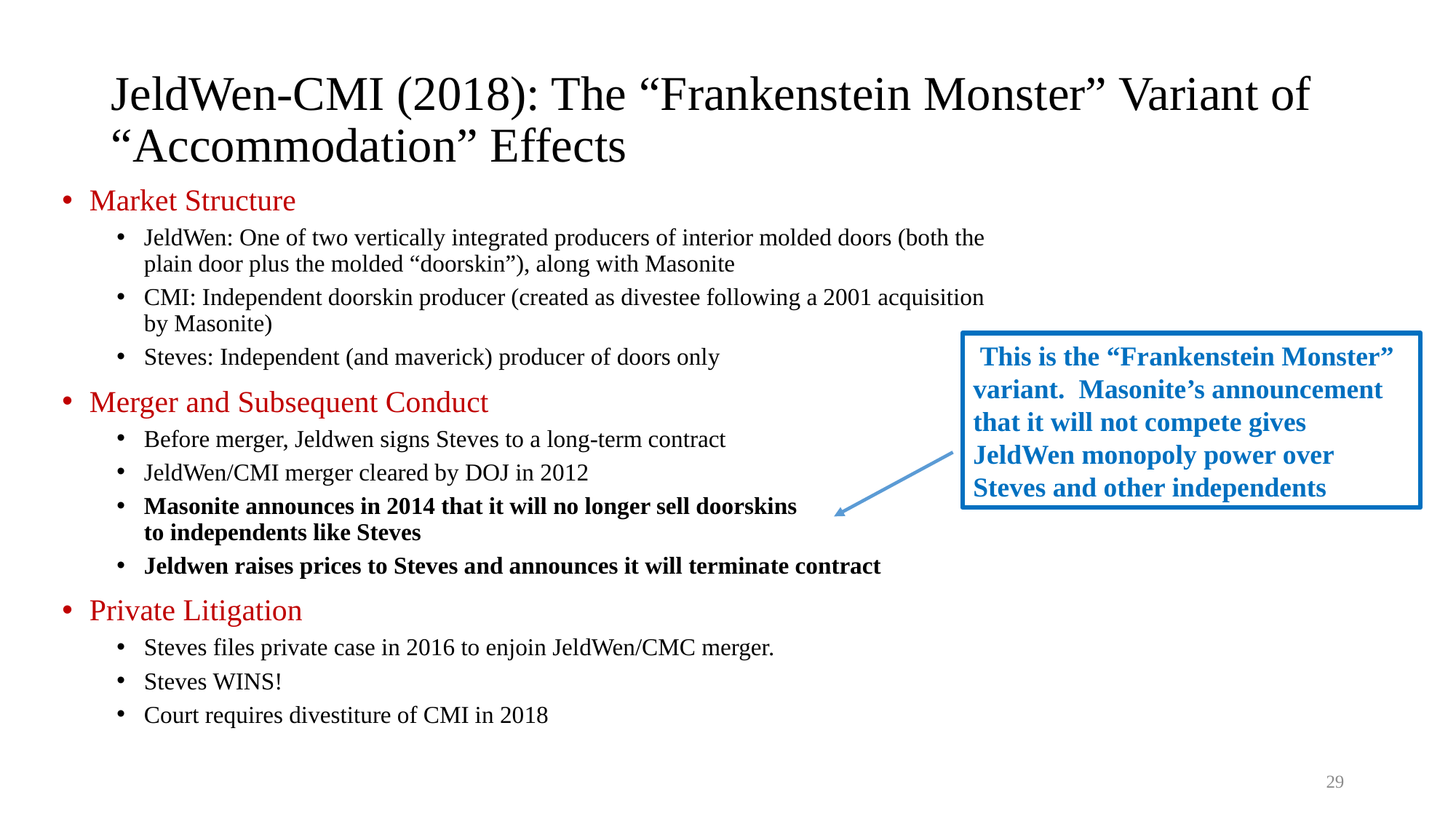

# JeldWen-CMI (2018): The “Frankenstein Monster” Variant of “Accommodation” Effects
Market Structure
JeldWen: One of two vertically integrated producers of interior molded doors (both the plain door plus the molded “doorskin”), along with Masonite
CMI: Independent doorskin producer (created as divestee following a 2001 acquisition by Masonite)
Steves: Independent (and maverick) producer of doors only
Merger and Subsequent Conduct
Before merger, Jeldwen signs Steves to a long-term contract
JeldWen/CMI merger cleared by DOJ in 2012
Masonite announces in 2014 that it will no longer sell doorskins
to independents like Steves
Jeldwen raises prices to Steves and announces it will terminate contract
Private Litigation
Steves files private case in 2016 to enjoin JeldWen/CMC merger.
Steves WINS!
Court requires divestiture of CMI in 2018

 This is the “Frankenstein Monster” variant.  Masonite’s announcement that it will not compete gives JeldWen monopoly power over Steves and other independents
29